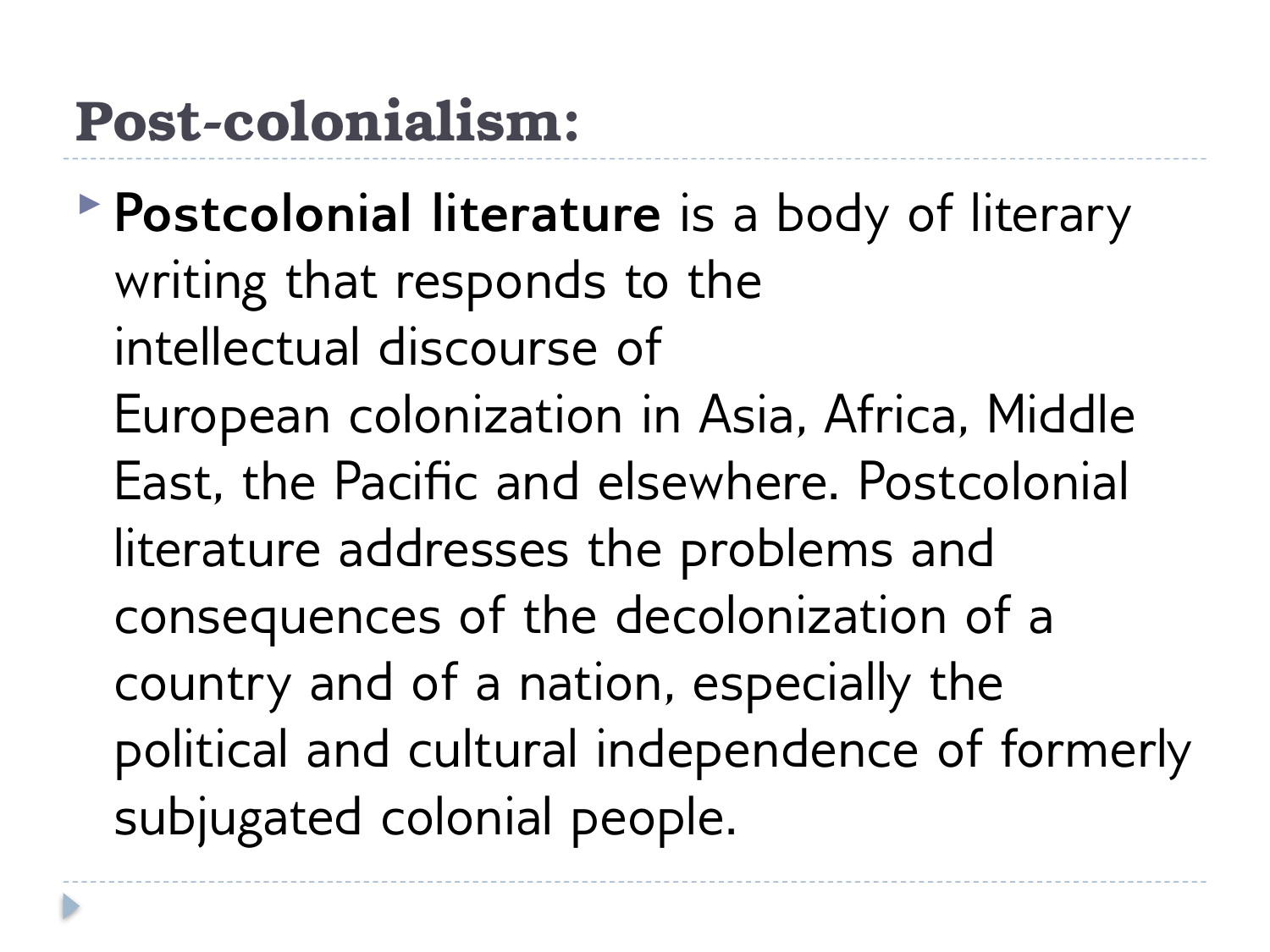

# Post-colonialism:
Postcolonial literature is a body of literary writing that responds to the intellectual discourse of European colonization in Asia, Africa, Middle East, the Pacific and elsewhere. Postcolonial literature addresses the problems and consequences of the decolonization of a country and of a nation, especially the political and cultural independence of formerly subjugated colonial people.